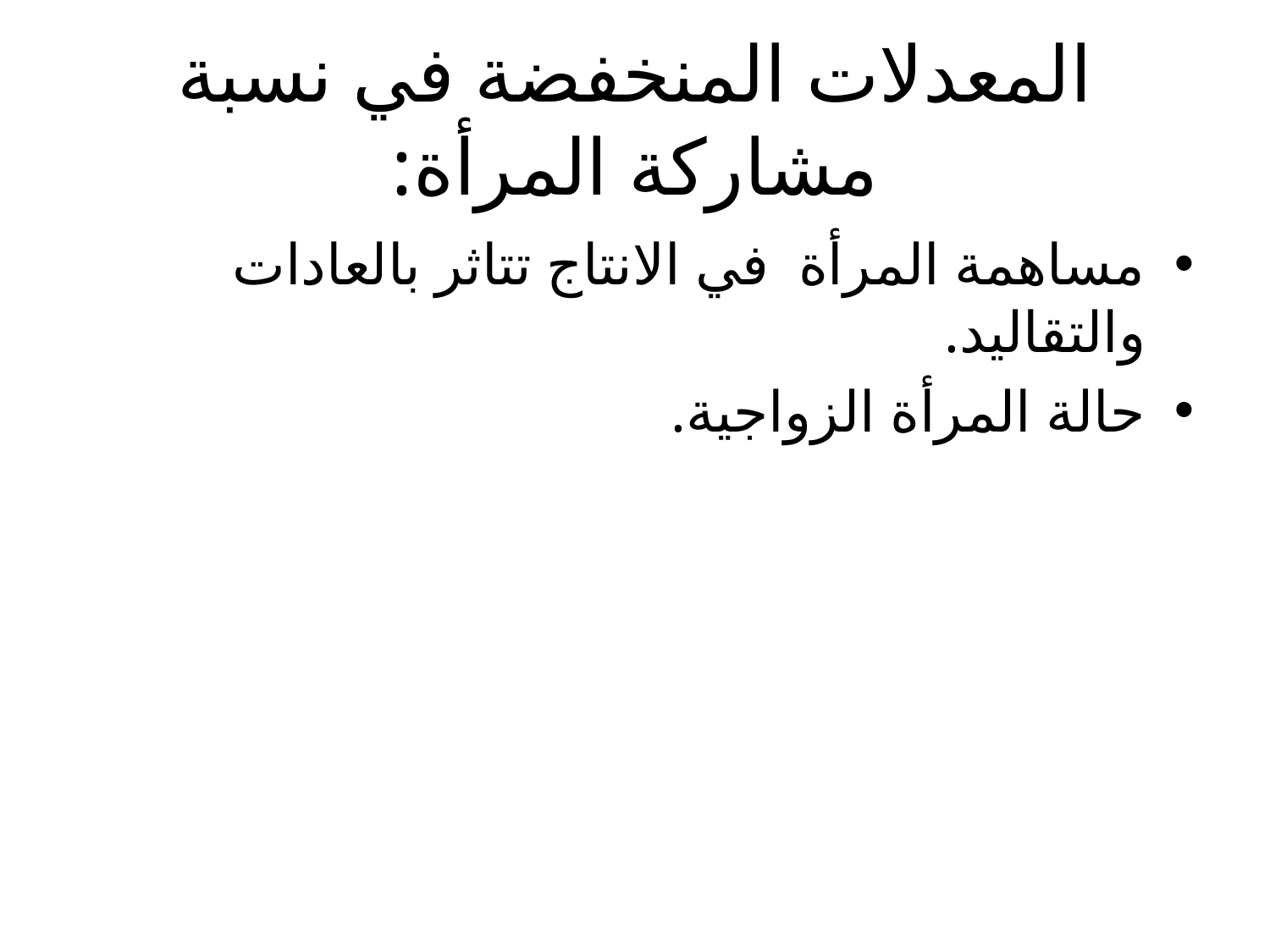

# المعدلات المنخفضة في نسبة مشاركة المرأة:
مساهمة المرأة  في الانتاج تتاثر بالعادات والتقاليد.
حالة المرأة الزواجية.